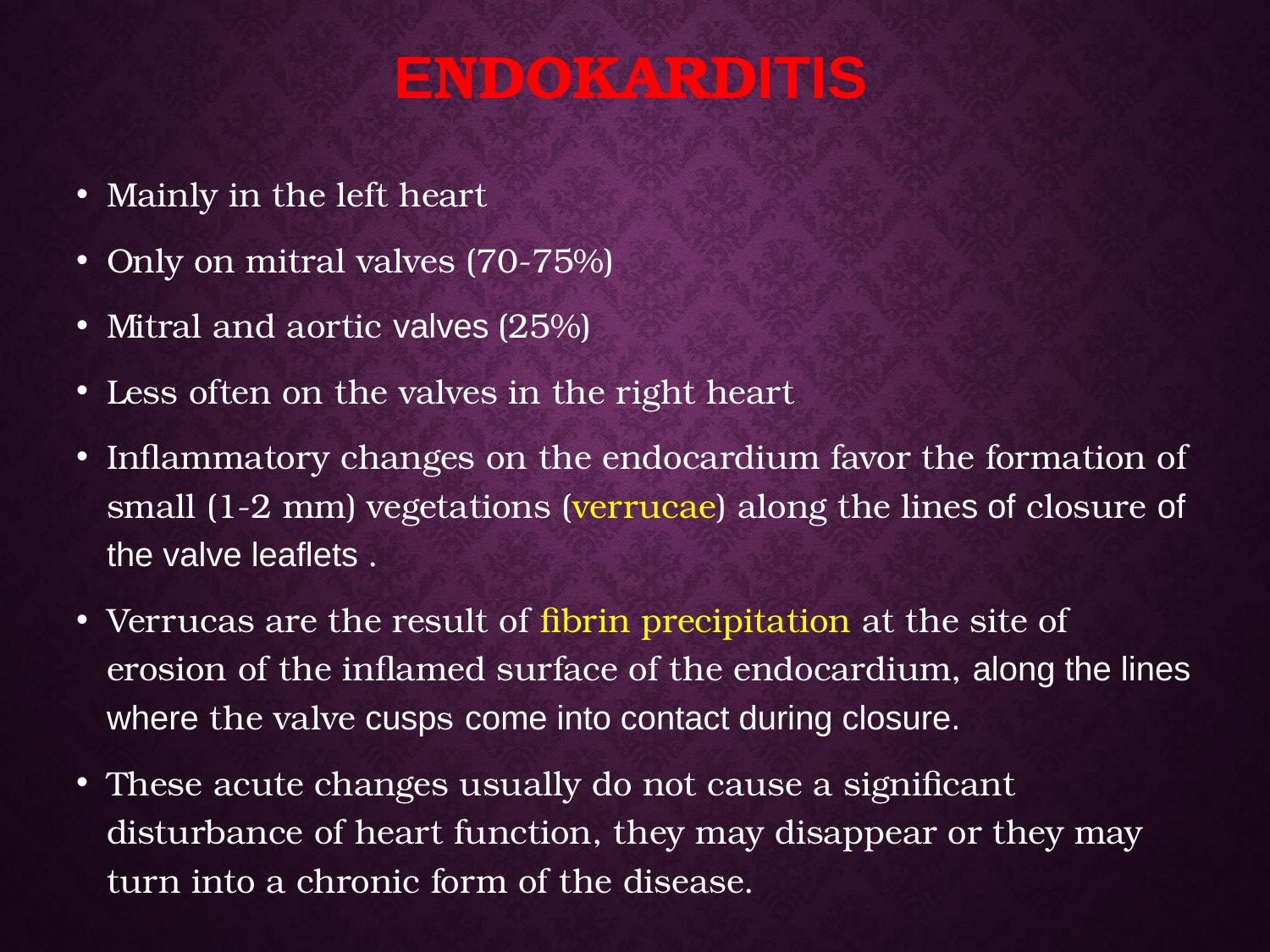

# еndokarditis
Mainly in the left heart
Only on mitral valves (70-75%)
Mitral and aortic valves (25%)
Less often on the valves in the right heart
Inflammatory changes on the endocardium favor the formation of small (1-2 mm) vegetations (verrucae) along the lines of closure of the valve leaflets .
Verrucas are the result of fibrin precipitation at the site of erosion of the inflamed surface of the endocardium, along the lines where the valve cusps come into contact during closure.
These acute changes usually do not cause a significant disturbance of heart function, they may disappear or they may turn into a chronic form of the disease.